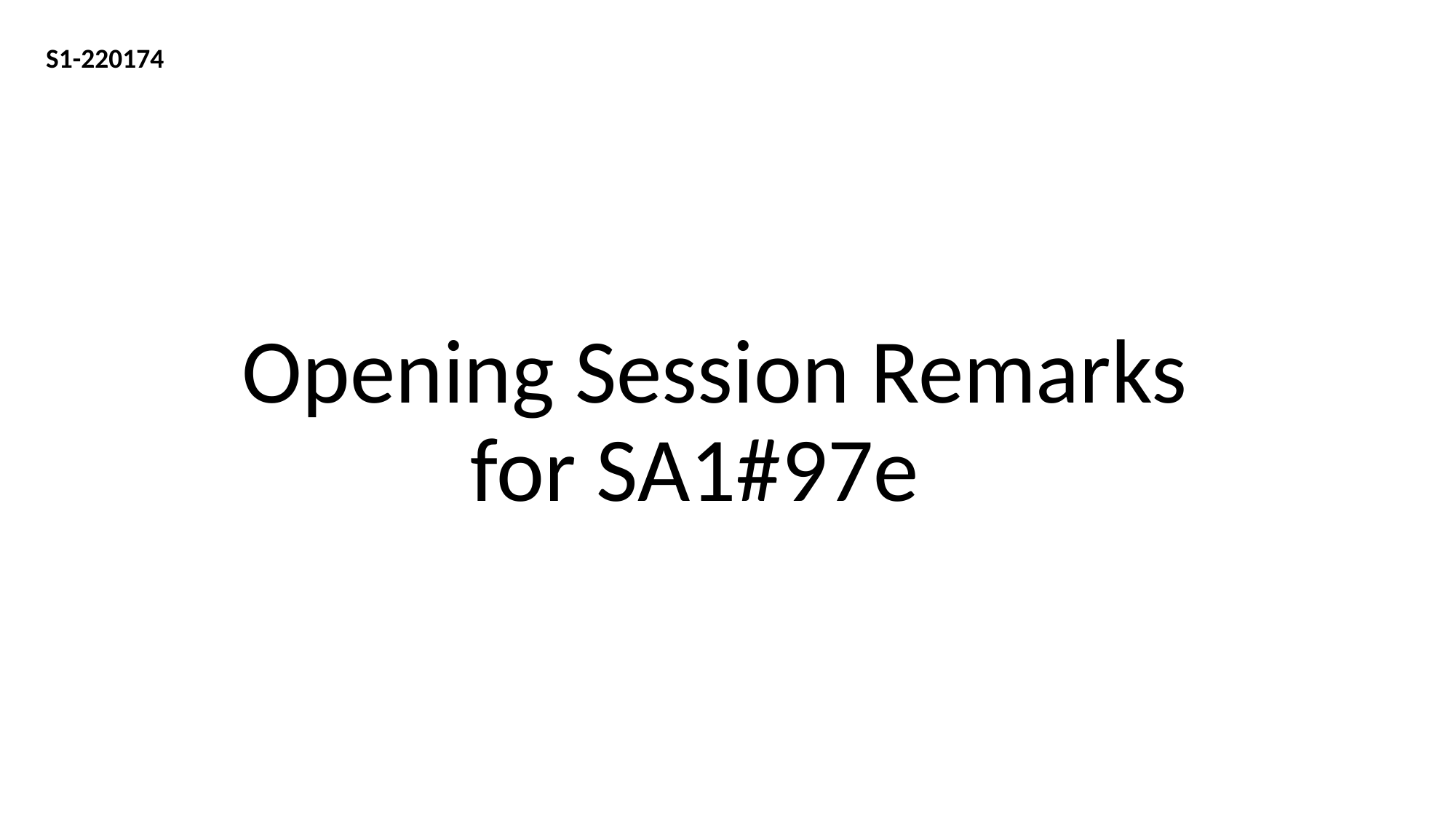

S1-220174
# Opening Session Remarks for SA1#97e